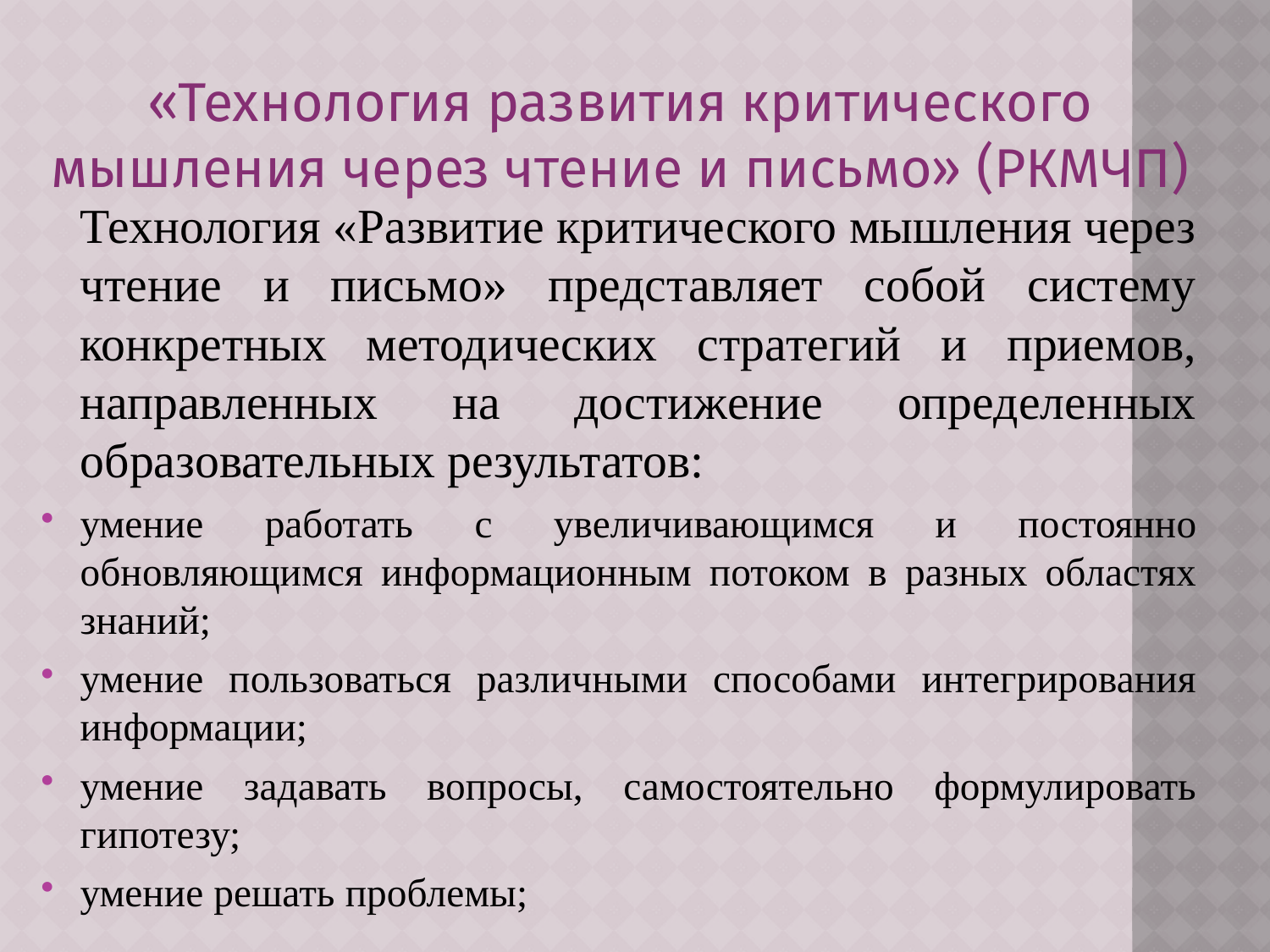

# «Технология развития критического мышления через чтение и письмо» (РКМЧП)
Технология «Развитие критического мышления через чтение и письмо» представляет собой систему конкретных методических стратегий и приемов, направленных на достижение определенных образовательных результатов:
умение работать с увеличивающимся и постоянно обновляющимся информационным потоком в разных областях знаний;
умение пользоваться различными способами интегрирования информации;
умение задавать вопросы, самостоятельно формулировать гипотезу;
умение решать проблемы;